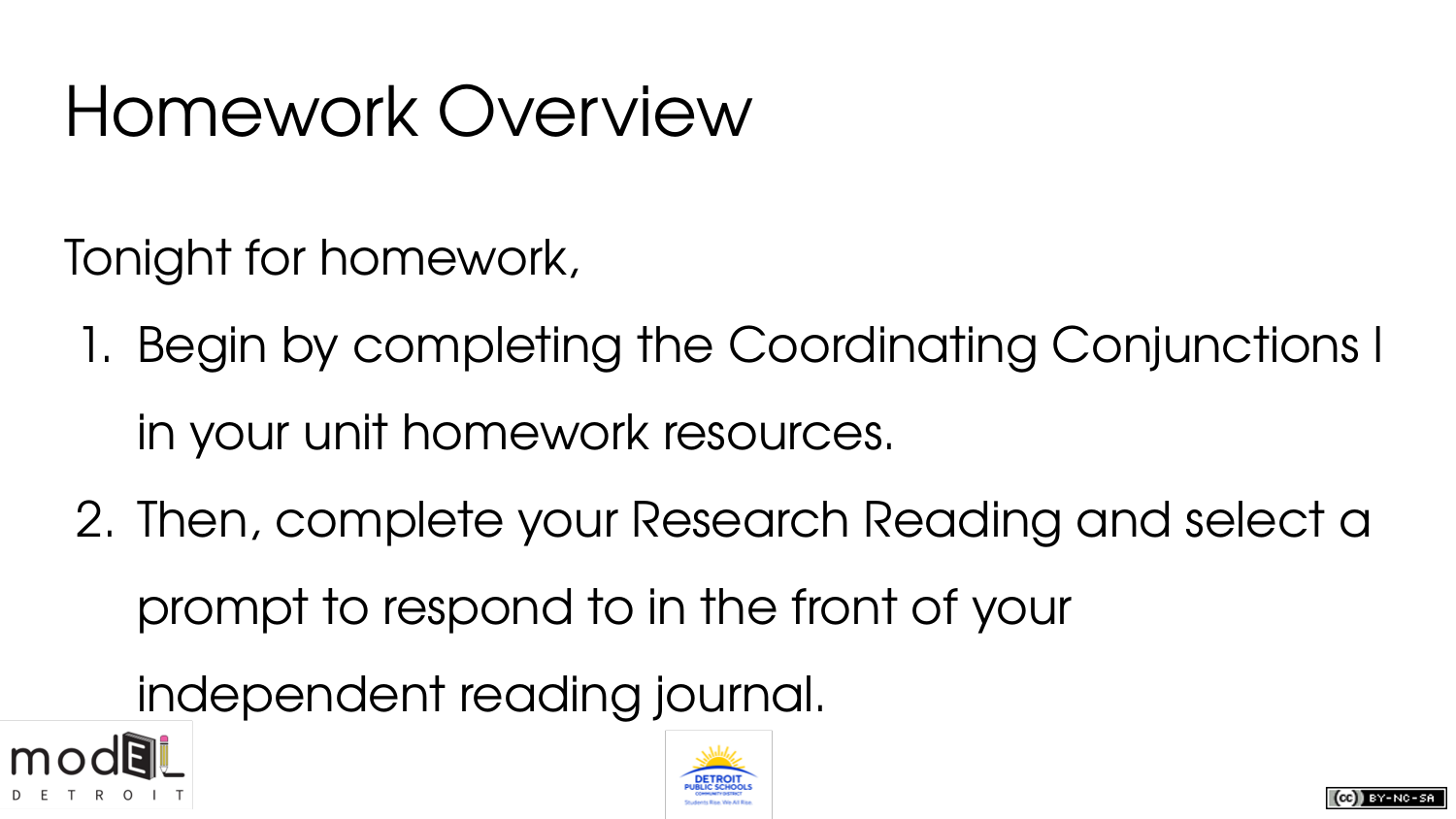

# Homework Overview
Tonight for homework,
Begin by completing the Coordinating Conjunctions I in your unit homework resources.
Then, complete your Research Reading and select a prompt to respond to in the front of your independent reading journal.